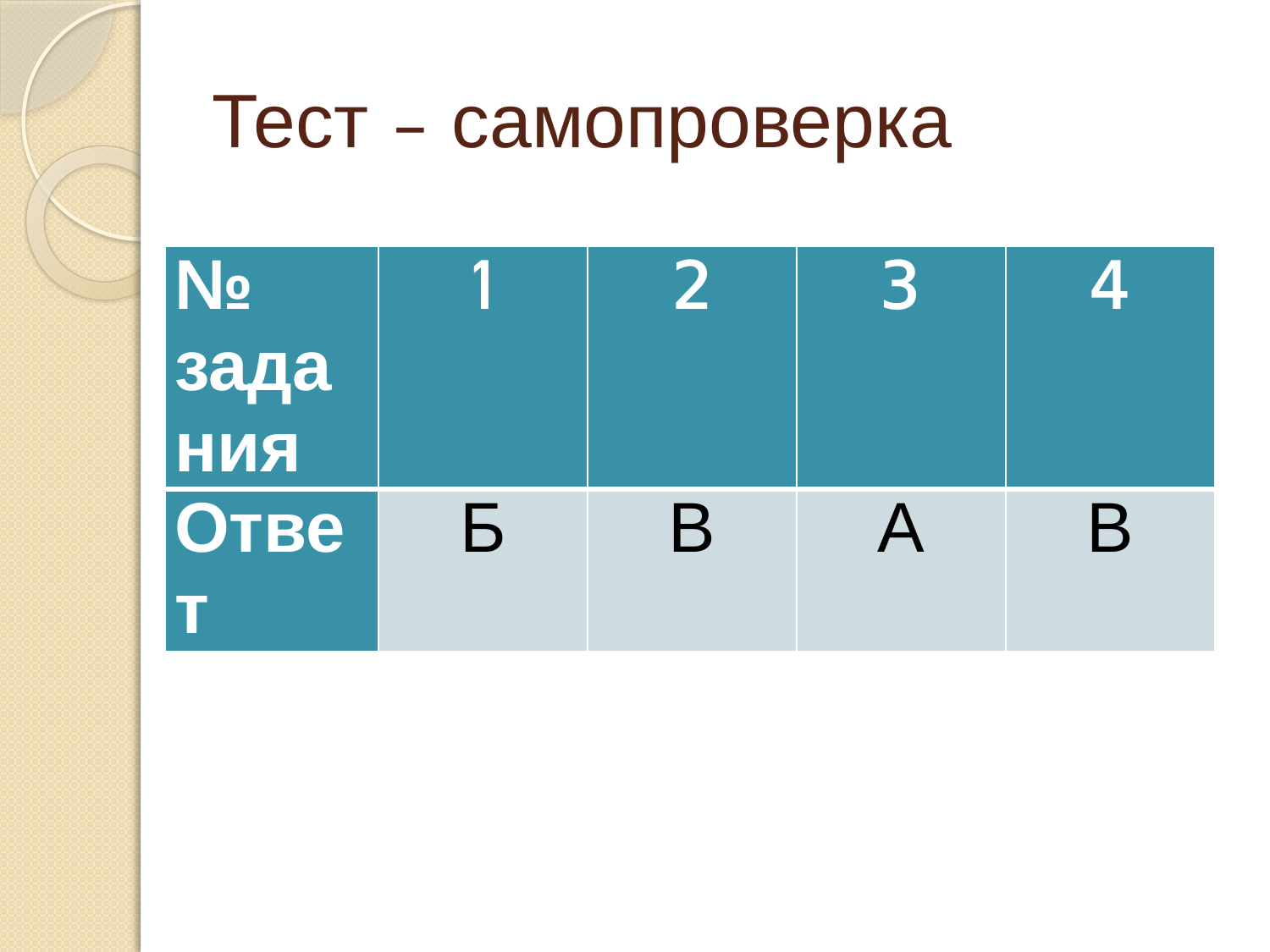

# Тест – самопроверка
| № задания | 1 | 2 | 3 | 4 |
| --- | --- | --- | --- | --- |
| Ответ | Б | В | А | В |